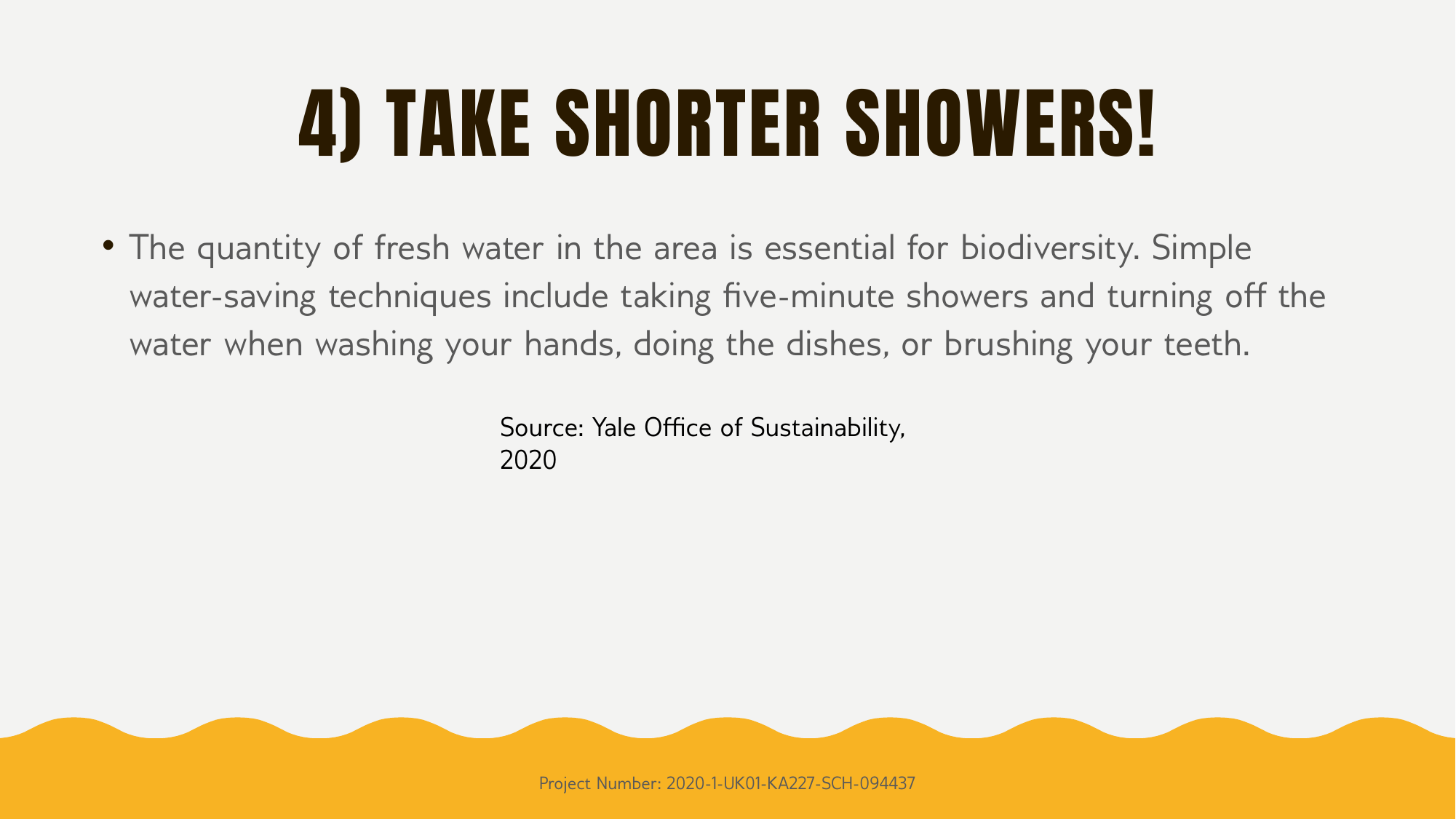

# 4) Take shorter showers!
The quantity of fresh water in the area is essential for biodiversity. Simple water-saving techniques include taking five-minute showers and turning off the water when washing your hands, doing the dishes, or brushing your teeth.
Source: Yale Office of Sustainability, 2020

Project Number: 2020-1-UK01-KA227-SCH-094437